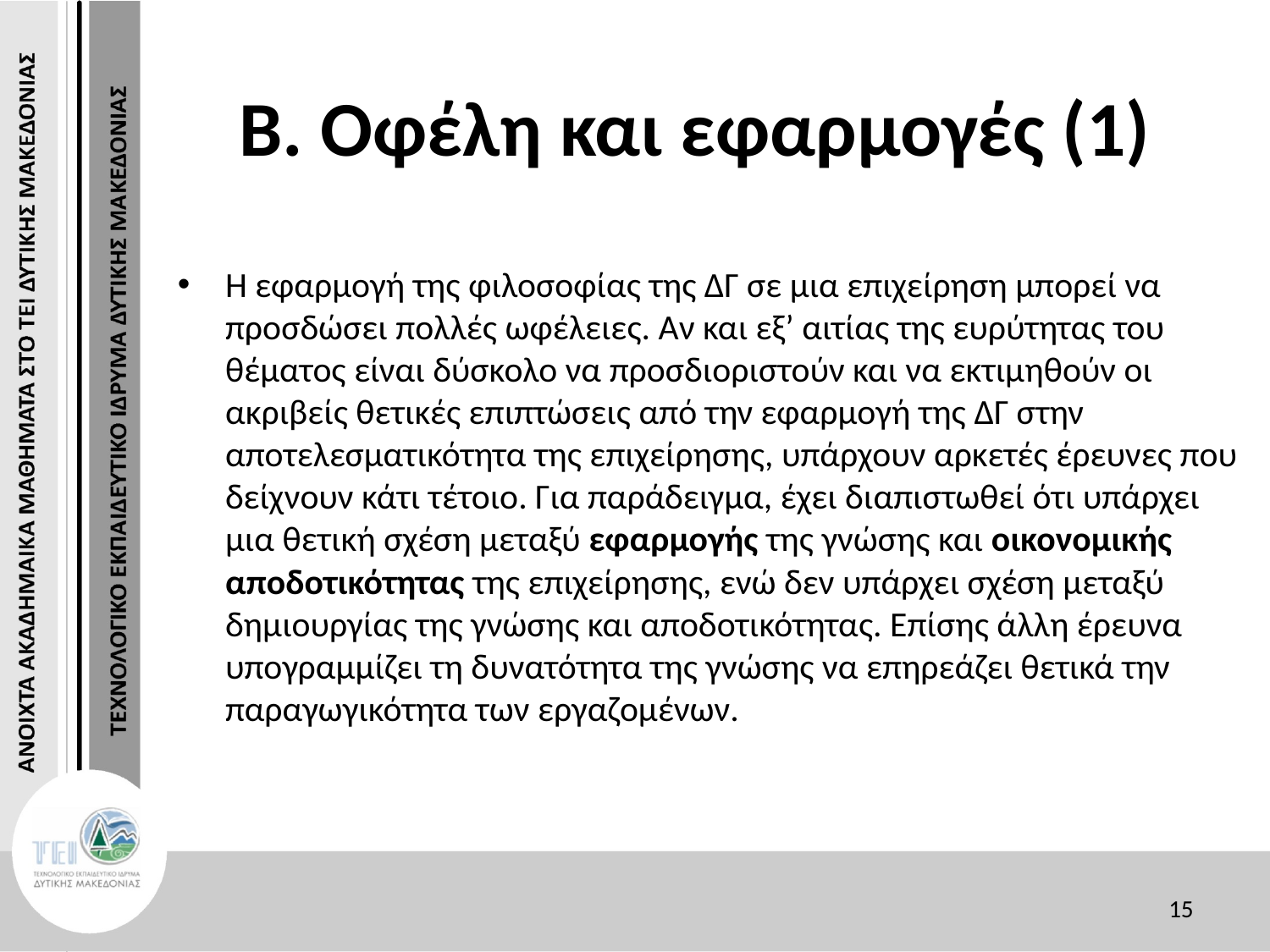

# Β. Οφέλη και εφαρμογές (1)
Η εφαρμογή της φιλοσοφίας της ΔΓ σε μια επιχείρηση μπορεί να προσδώσει πολλές ωφέλειες. Αν και εξ’ αιτίας της ευρύτητας του θέματος είναι δύσκολο να προσδιοριστούν και να εκτιμηθούν οι ακριβείς θετικές επιπτώσεις από την εφαρμογή της ΔΓ στην αποτελεσματικότητα της επιχείρησης, υπάρχουν αρκετές έρευνες που δείχνουν κάτι τέτοιο. Για παράδειγμα, έχει διαπιστωθεί ότι υπάρχει μια θετική σχέση μεταξύ εφαρμογής της γνώσης και οικονομικής αποδοτικότητας της επιχείρησης, ενώ δεν υπάρχει σχέση μεταξύ δημιουργίας της γνώσης και αποδοτικότητας. Επίσης άλλη έρευνα υπογραμμίζει τη δυνατότητα της γνώσης να επηρεάζει θετικά την παραγωγικότητα των εργαζομένων.
15